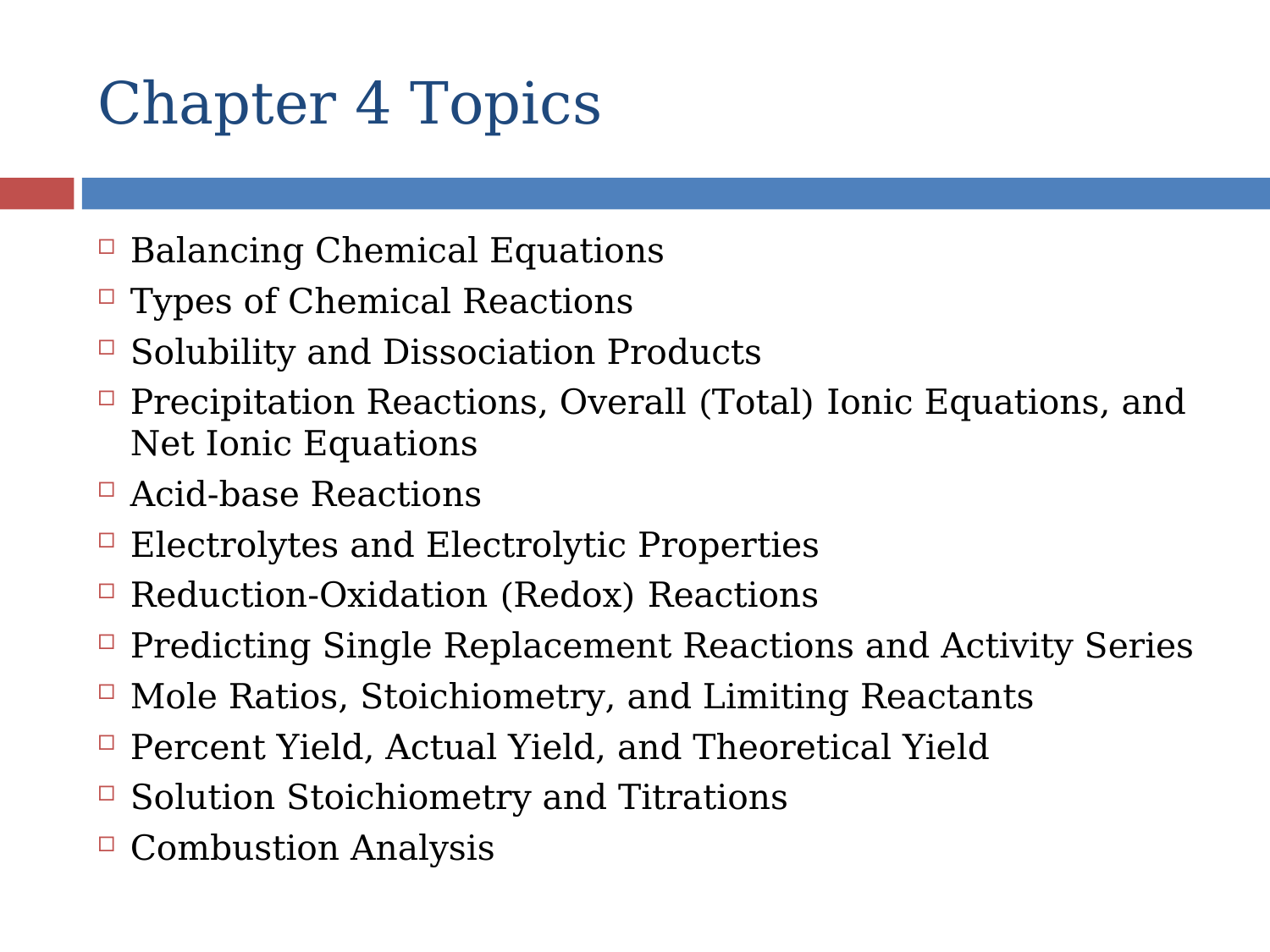

# Chapter 4 Topics
Balancing Chemical Equations
Types of Chemical Reactions
Solubility and Dissociation Products
Precipitation Reactions, Overall (Total) Ionic Equations, and Net Ionic Equations
Acid-base Reactions
Electrolytes and Electrolytic Properties
Reduction-Oxidation (Redox) Reactions
Predicting Single Replacement Reactions and Activity Series
Mole Ratios, Stoichiometry, and Limiting Reactants
Percent Yield, Actual Yield, and Theoretical Yield
Solution Stoichiometry and Titrations
Combustion Analysis